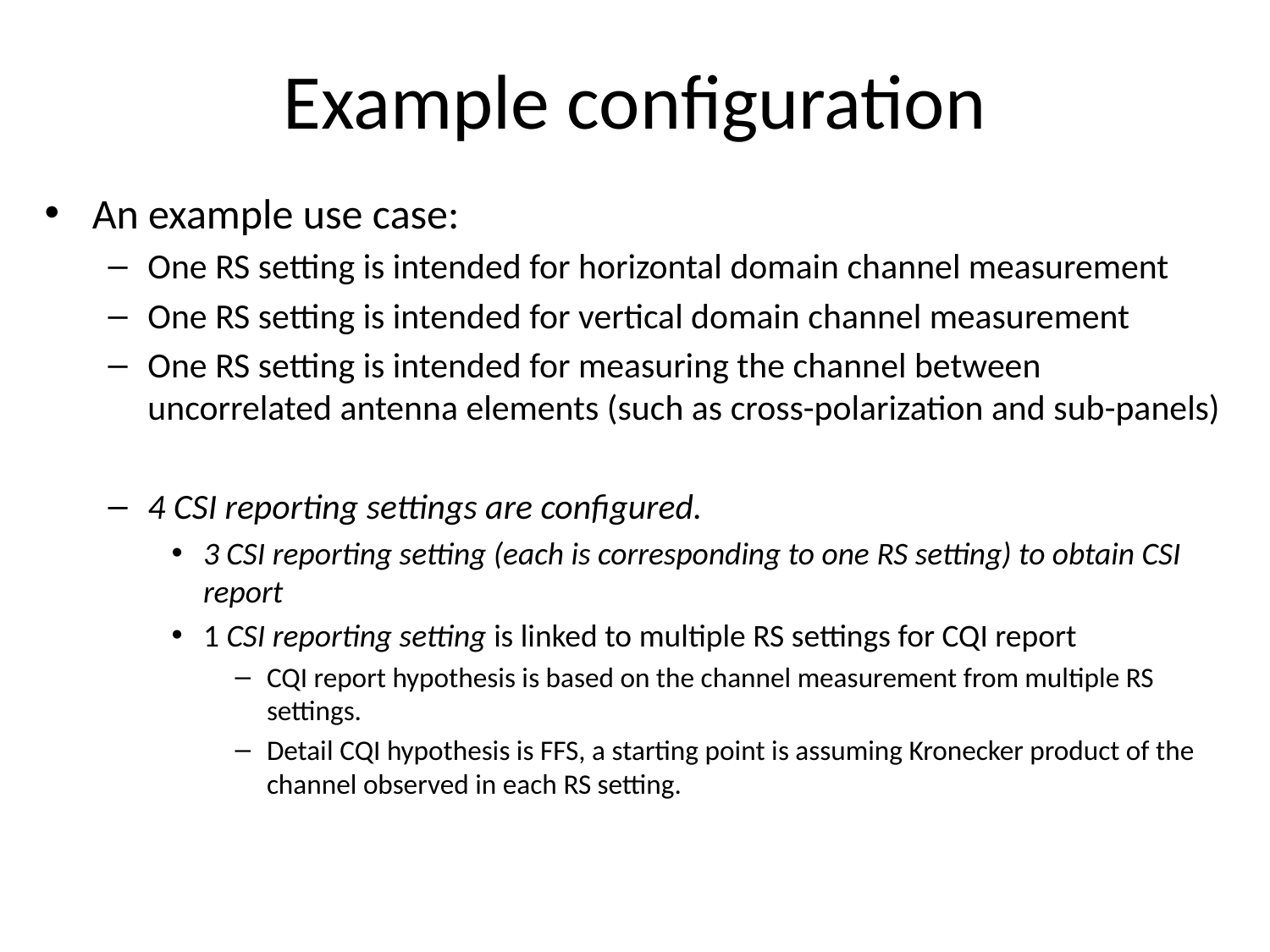

# Example configuration
An example use case:
One RS setting is intended for horizontal domain channel measurement
One RS setting is intended for vertical domain channel measurement
One RS setting is intended for measuring the channel between uncorrelated antenna elements (such as cross-polarization and sub-panels)

4 CSI reporting settings are configured.
3 CSI reporting setting (each is corresponding to one RS setting) to obtain CSI report
1 CSI reporting setting is linked to multiple RS settings for CQI report
CQI report hypothesis is based on the channel measurement from multiple RS settings.
Detail CQI hypothesis is FFS, a starting point is assuming Kronecker product of the channel observed in each RS setting.